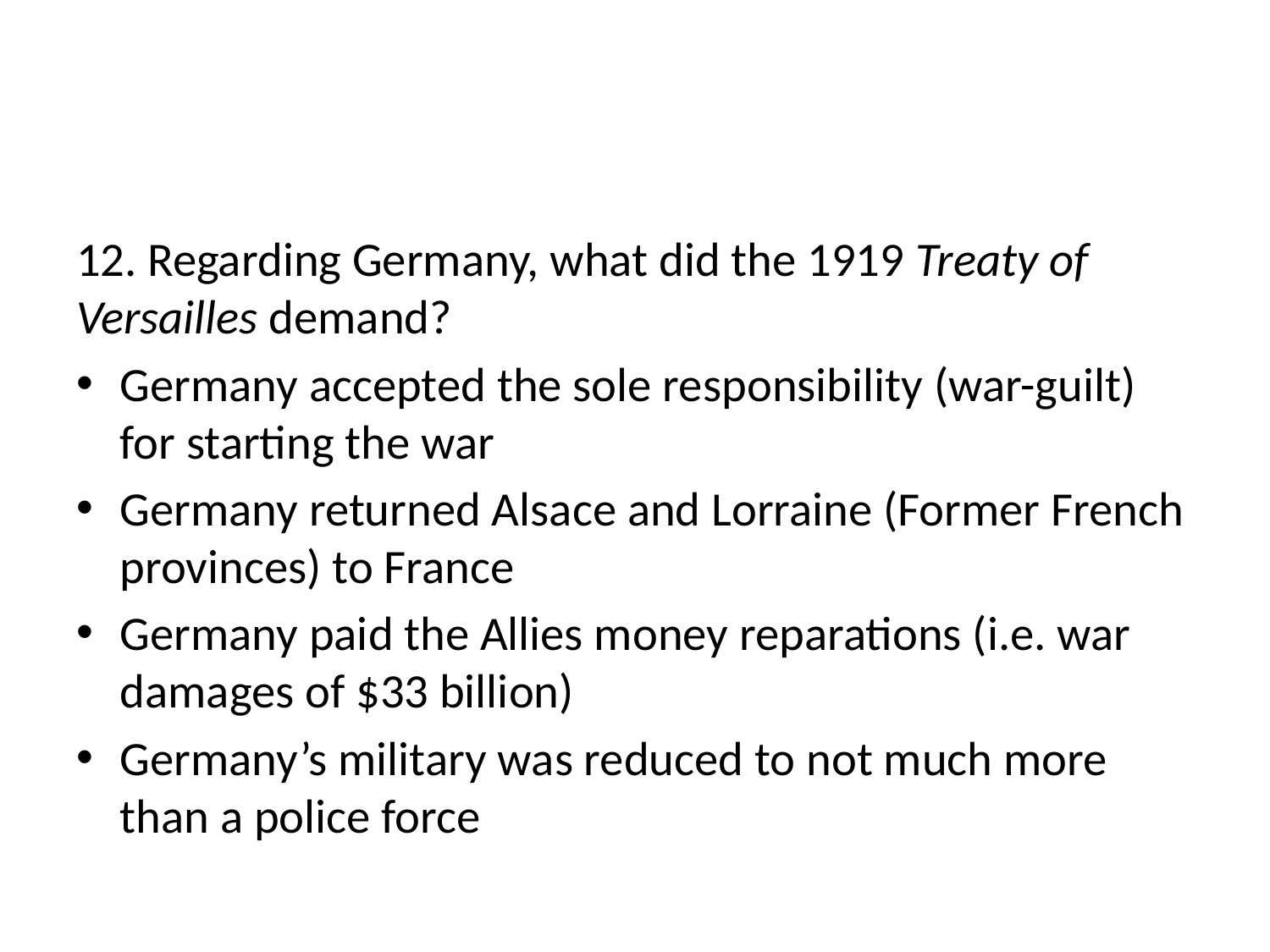

#
12. Regarding Germany, what did the 1919 Treaty of Versailles demand?
Germany accepted the sole responsibility (war-guilt) for starting the war
Germany returned Alsace and Lorraine (Former French provinces) to France
Germany paid the Allies money reparations (i.e. war damages of $33 billion)
Germany’s military was reduced to not much more than a police force